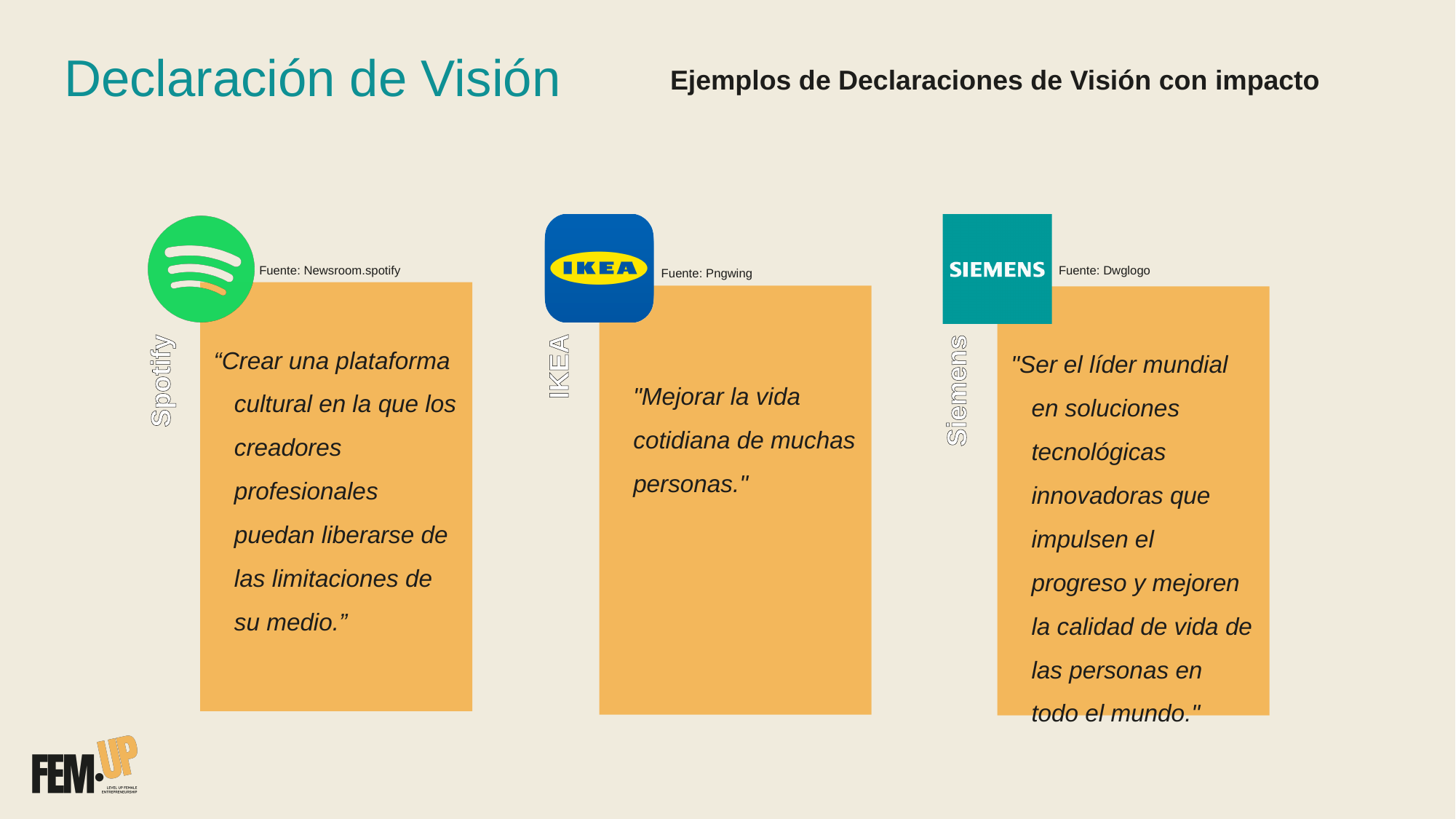

# Declaración de Visión
Ejemplos de Declaraciones de Visión con impacto
Spotify
“Crear una plataforma cultural en la que los creadores profesionales puedan liberarse de las limitaciones de su medio.”
IKEA

   "Mejorar la vida cotidiana de muchas personas."
Siemens
"Ser el líder mundial en soluciones tecnológicas innovadoras que impulsen el progreso y mejoren la calidad de vida de las personas en todo el mundo."
Fuente: Dwglogo
Fuente: Newsroom.spotify
Fuente: Pngwing